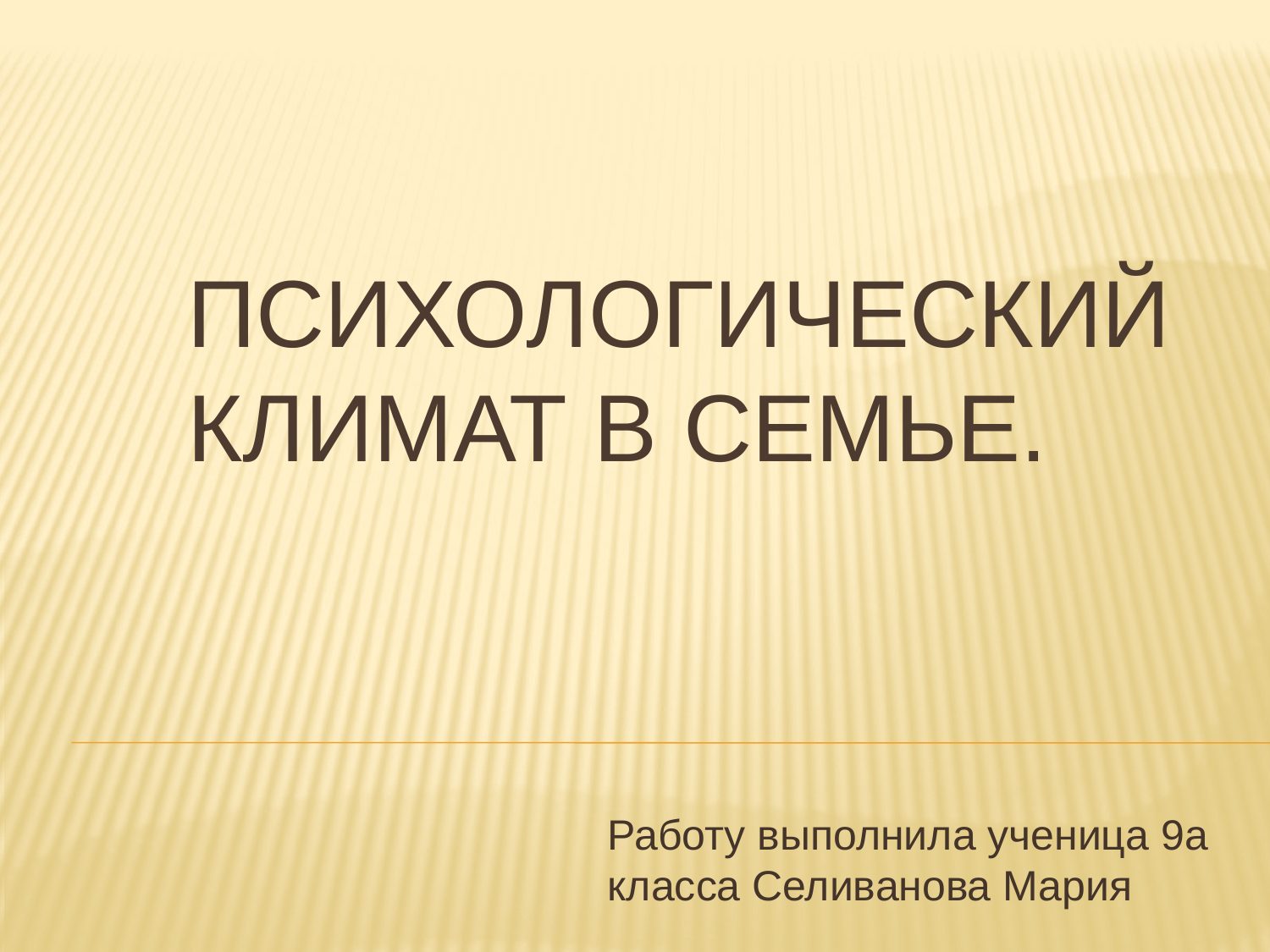

# Психологический климат в семье.
Работу выполнила ученица 9а класса Селиванова Мария